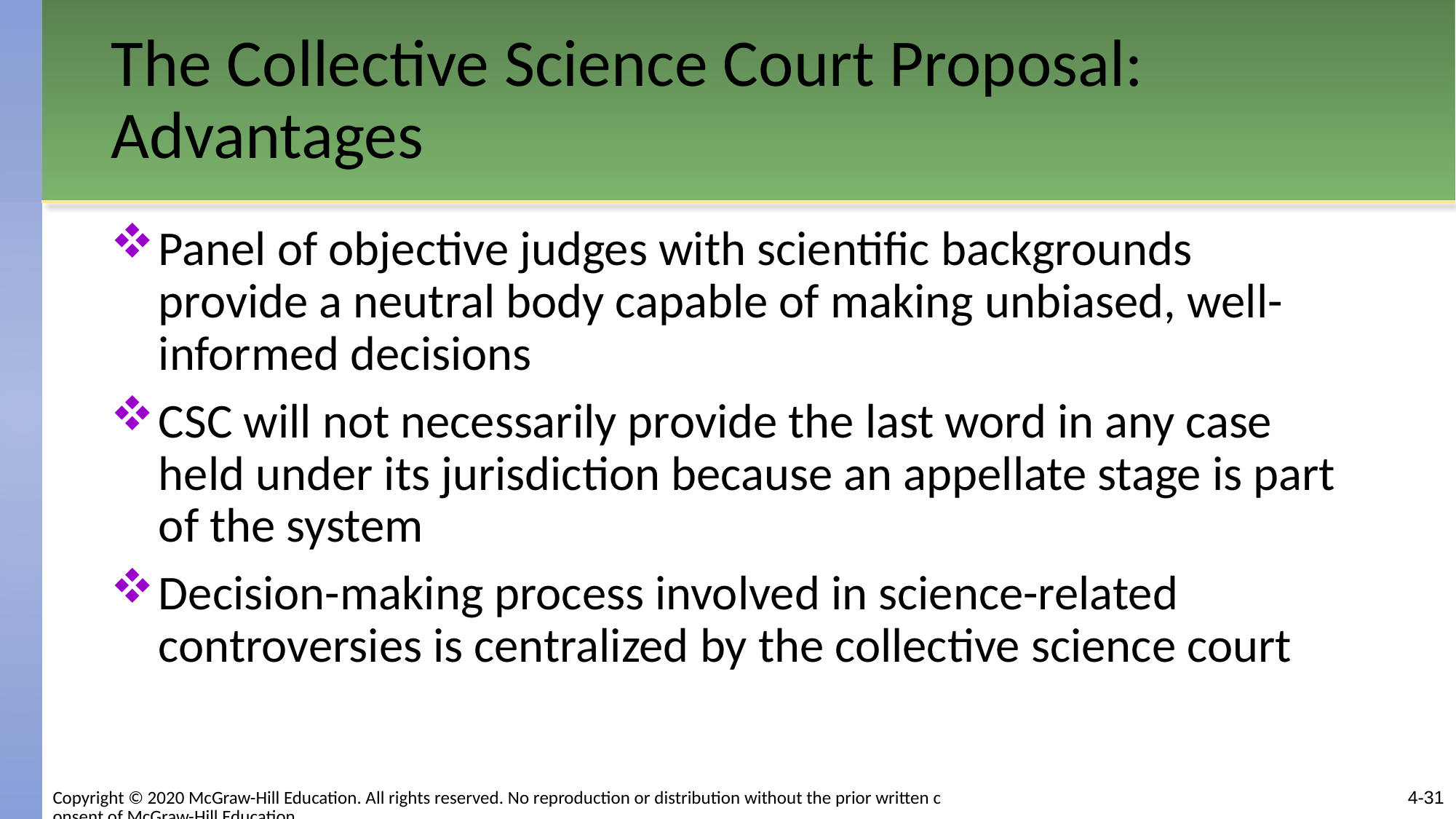

# The Collective Science Court Proposal: Advantages
Panel of objective judges with scientific backgrounds provide a neutral body capable of making unbiased, well-informed decisions
CSC will not necessarily provide the last word in any case held under its jurisdiction because an appellate stage is part of the system
Decision-making process involved in science-related controversies is centralized by the collective science court
4-31
Copyright © 2020 McGraw-Hill Education. All rights reserved. No reproduction or distribution without the prior written consent of McGraw-Hill Education.